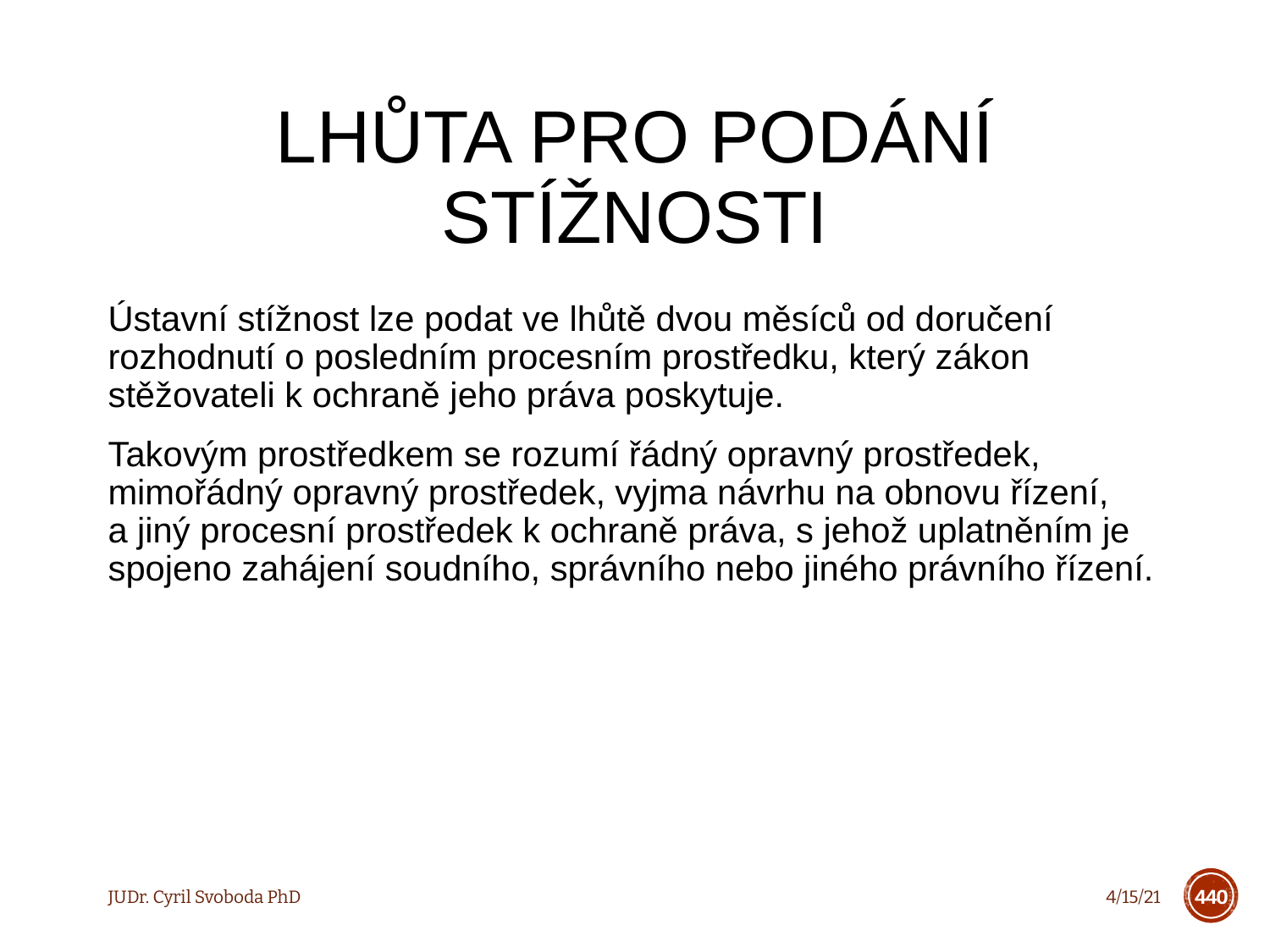

# Lhůta pro podání stížnosti
Ústavní stížnost lze podat ve lhůtě dvou měsíců od doručení rozhodnutí o posledním procesním prostředku, který zákon stěžovateli k ochraně jeho práva poskytuje.
Takovým prostředkem se rozumí řádný opravný prostředek, mimořádný opravný prostředek, vyjma návrhu na obnovu řízení, a jiný procesní prostředek k ochraně práva, s jehož uplatněním je spojeno zahájení soudního, správního nebo jiného právního řízení.
JUDr. Cyril Svoboda PhD
4/15/21
440